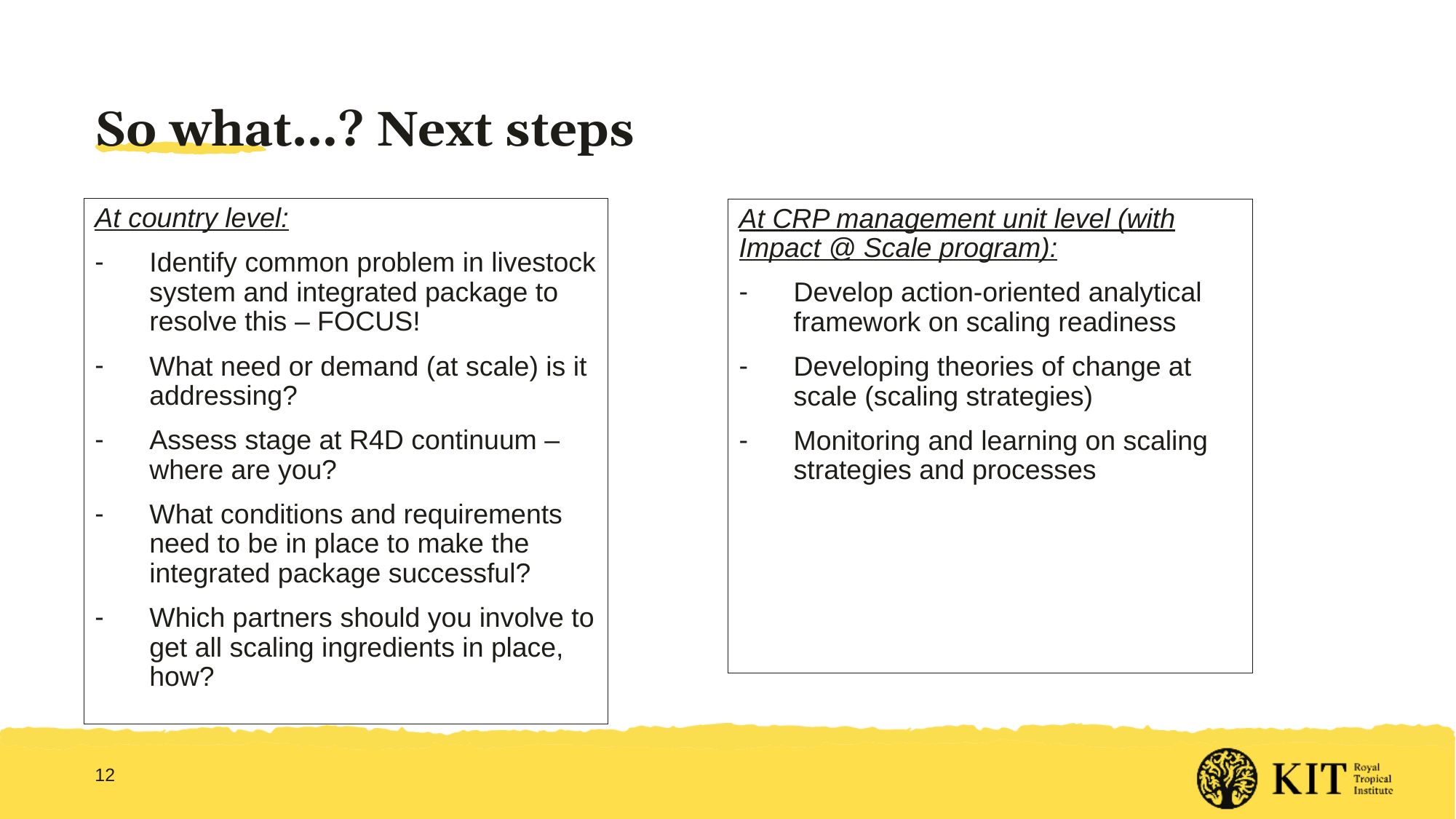

# So what…? Next steps
At country level:
Identify common problem in livestock system and integrated package to resolve this – FOCUS!
What need or demand (at scale) is it addressing?
Assess stage at R4D continuum – where are you?
What conditions and requirements need to be in place to make the integrated package successful?
Which partners should you involve to get all scaling ingredients in place, how?
At CRP management unit level (with Impact @ Scale program):
Develop action-oriented analytical framework on scaling readiness
Developing theories of change at scale (scaling strategies)
Monitoring and learning on scaling strategies and processes
12